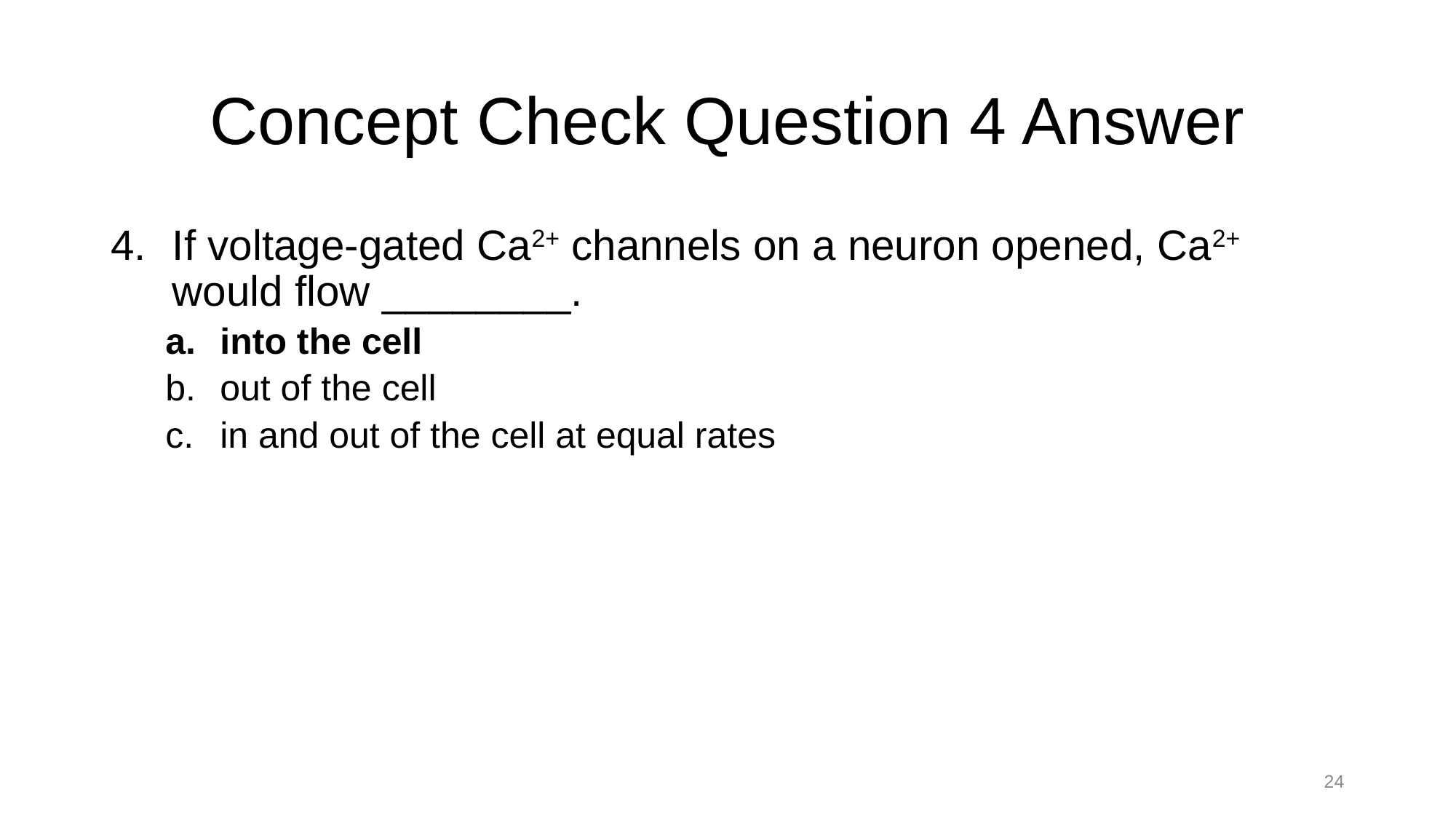

# Concept Check Question 4 Answer
If voltage-gated Ca2+ channels on a neuron opened, Ca2+ would flow ________.
into the cell
out of the cell
in and out of the cell at equal rates

24